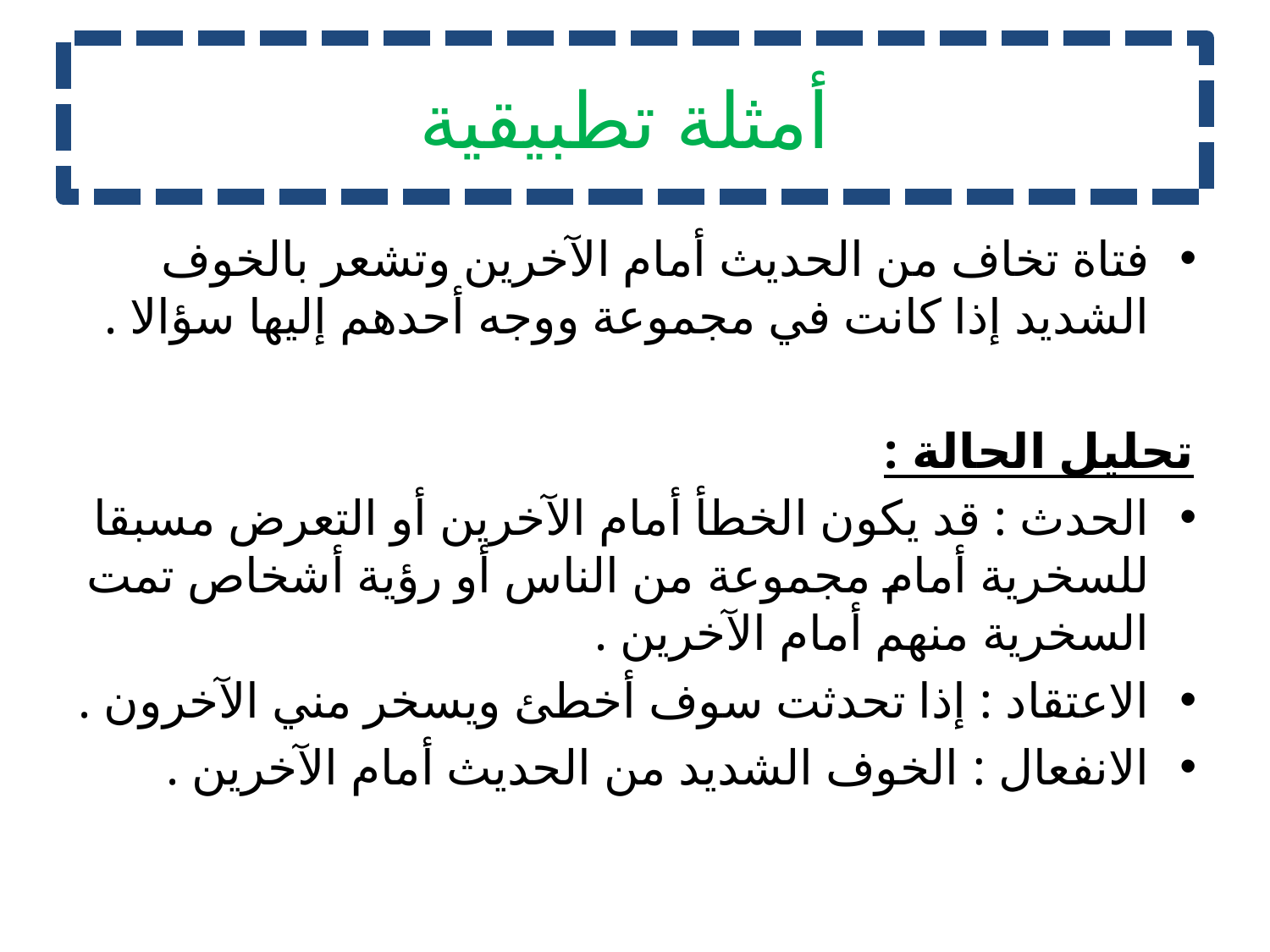

# أمثلة تطبيقية
فتاة تخاف من الحديث أمام الآخرين وتشعر بالخوف الشديد إذا كانت في مجموعة ووجه أحدهم إليها سؤالا .

تحليل الحالة :
الحدث : قد يكون الخطأ أمام الآخرين أو التعرض مسبقا للسخرية أمام مجموعة من الناس أو رؤية أشخاص تمت السخرية منهم أمام الآخرين .
الاعتقاد : إذا تحدثت سوف أخطئ ويسخر مني الآخرون .
الانفعال : الخوف الشديد من الحديث أمام الآخرين .